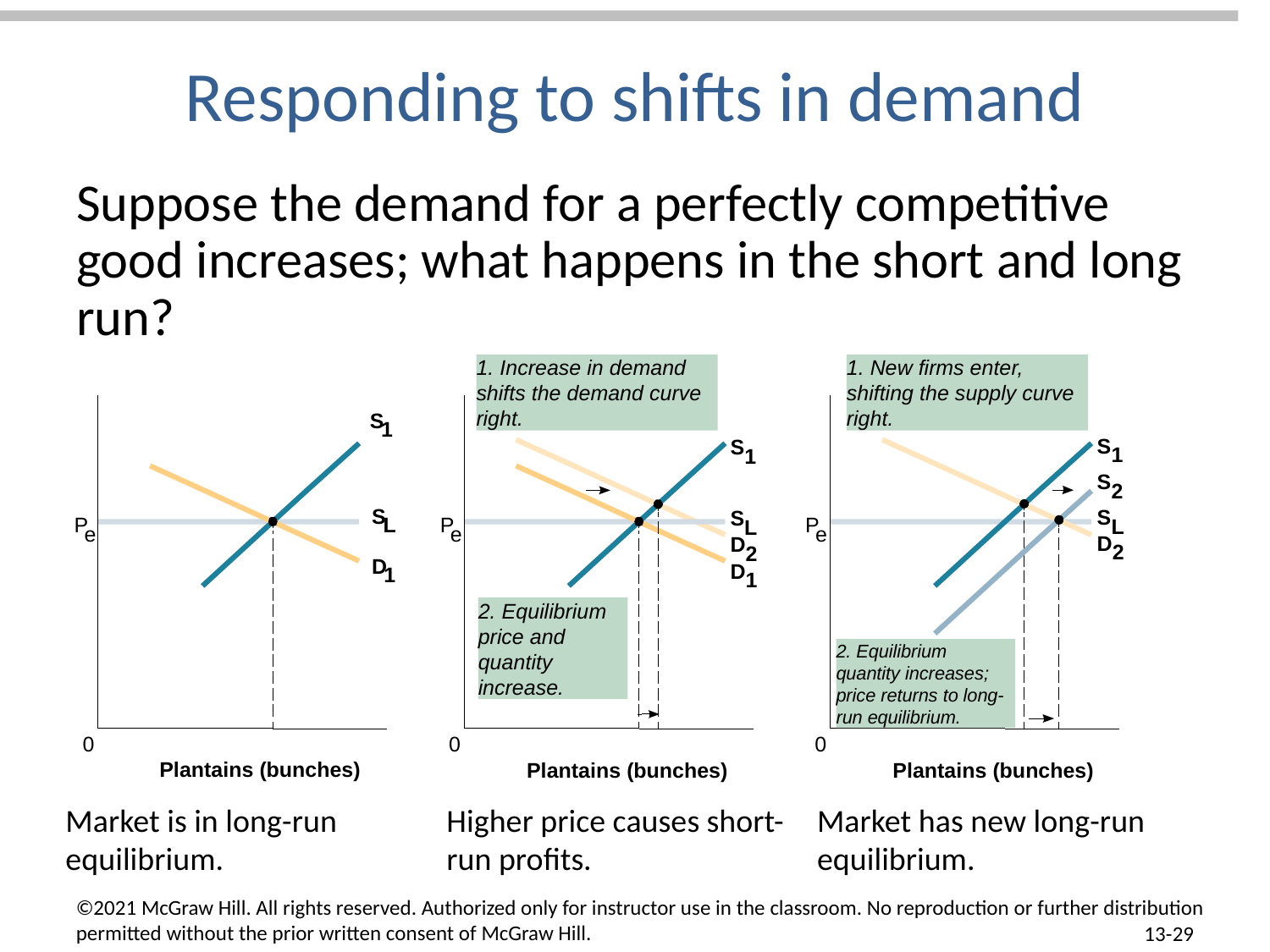

# Responding to shifts in demand
Suppose the demand for a perfectly competitive good increases; what happens in the short and long run?
1. Increase in demand shifts the demand curve right.
1. New firms enter, shifting the supply curve right.

S
1

S
P
L

e

D

1

0
Plantains (bunches)

S
S

1
1

S
2

S
S
P
P

L
L

e
e

D

D

2
2

D
1

2. Equilibrium price and quantity increase.

2. Equilibrium quantity increases; price returns to long-run equilibrium.

0
0
Plantains (bunches)
Plantains (bunches)
Market is in long-run equilibrium.
Higher price causes short-run profits.
Market has new long-run equilibrium.